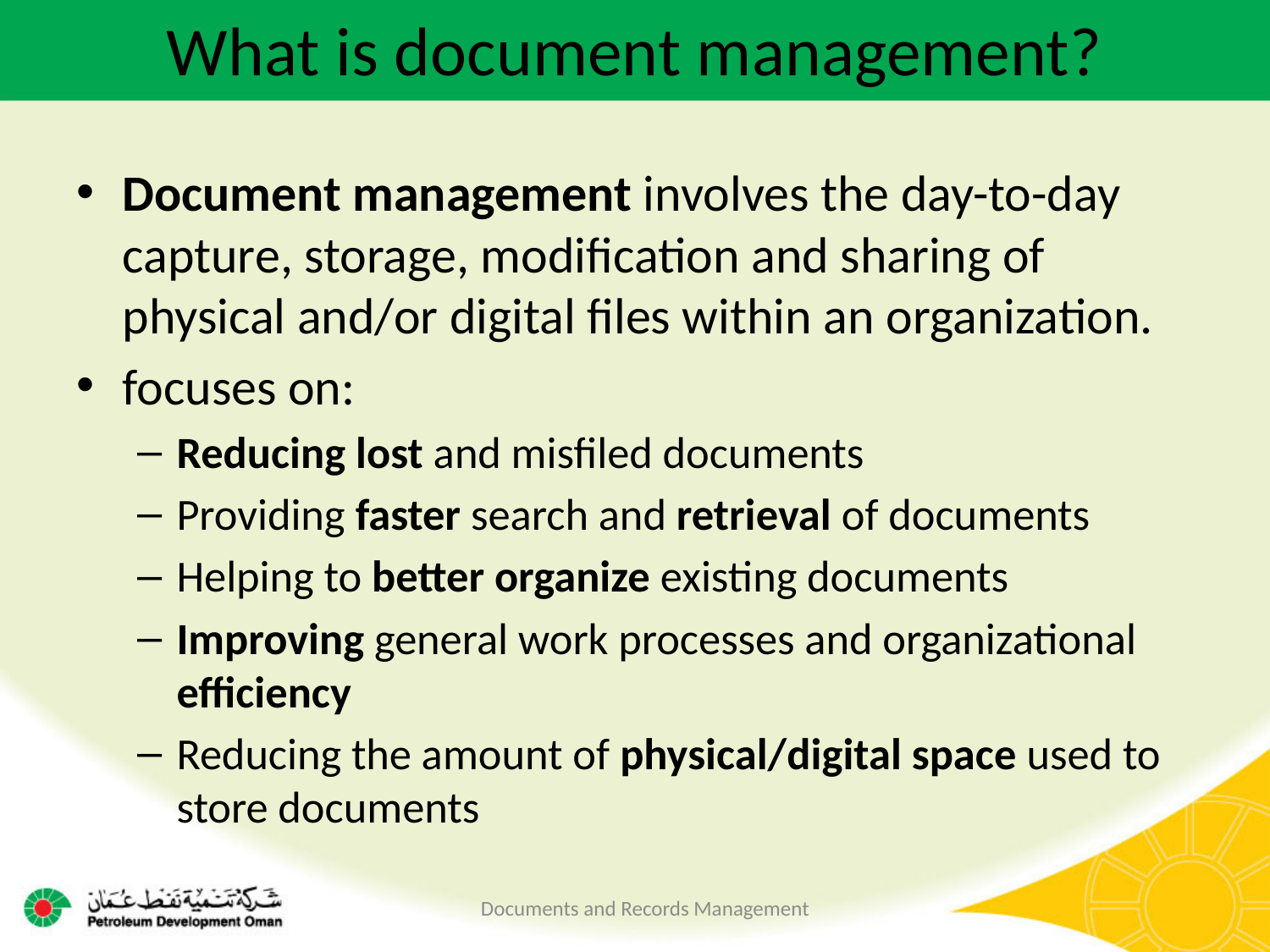

# What is document management?
Document management involves the day-to-day capture, storage, modification and sharing of physical and/or digital files within an organization.
focuses on:
Reducing lost and misfiled documents
Providing faster search and retrieval of documents
Helping to better organize existing documents
Improving general work processes and organizational efficiency
Reducing the amount of physical/digital space used to store documents

Documents and Records Management